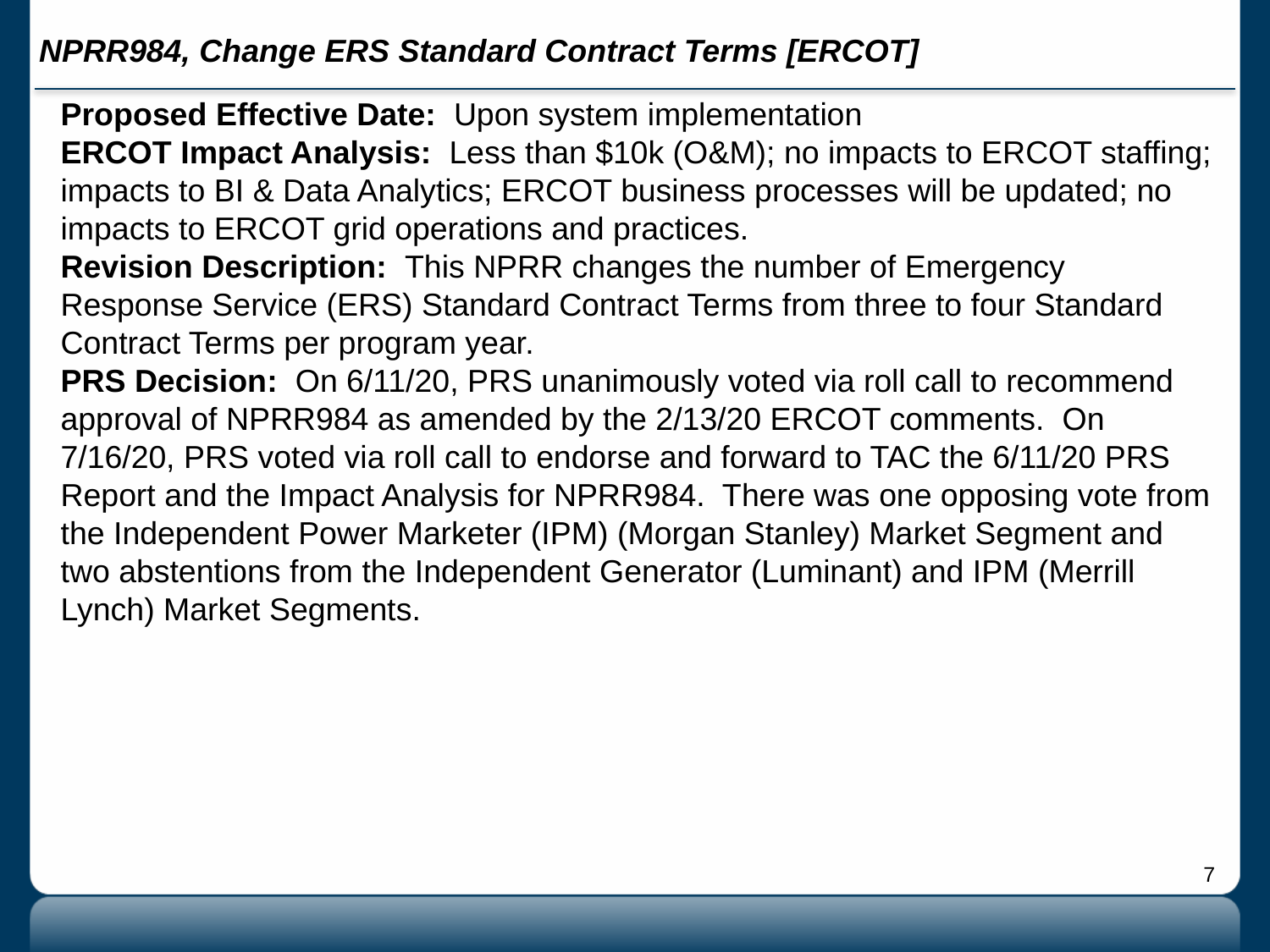

# NPRR984, Change ERS Standard Contract Terms [ERCOT]
Proposed Effective Date:  Upon system implementation
ERCOT Impact Analysis:  Less than $10k (O&M); no impacts to ERCOT staffing; impacts to BI & Data Analytics; ERCOT business processes will be updated; no impacts to ERCOT grid operations and practices.
Revision Description:  This NPRR changes the number of Emergency Response Service (ERS) Standard Contract Terms from three to four Standard Contract Terms per program year.
PRS Decision:  On 6/11/20, PRS unanimously voted via roll call to recommend approval of NPRR984 as amended by the 2/13/20 ERCOT comments.  On 7/16/20, PRS voted via roll call to endorse and forward to TAC the 6/11/20 PRS Report and the Impact Analysis for NPRR984.  There was one opposing vote from the Independent Power Marketer (IPM) (Morgan Stanley) Market Segment and two abstentions from the Independent Generator (Luminant) and IPM (Merrill Lynch) Market Segments.